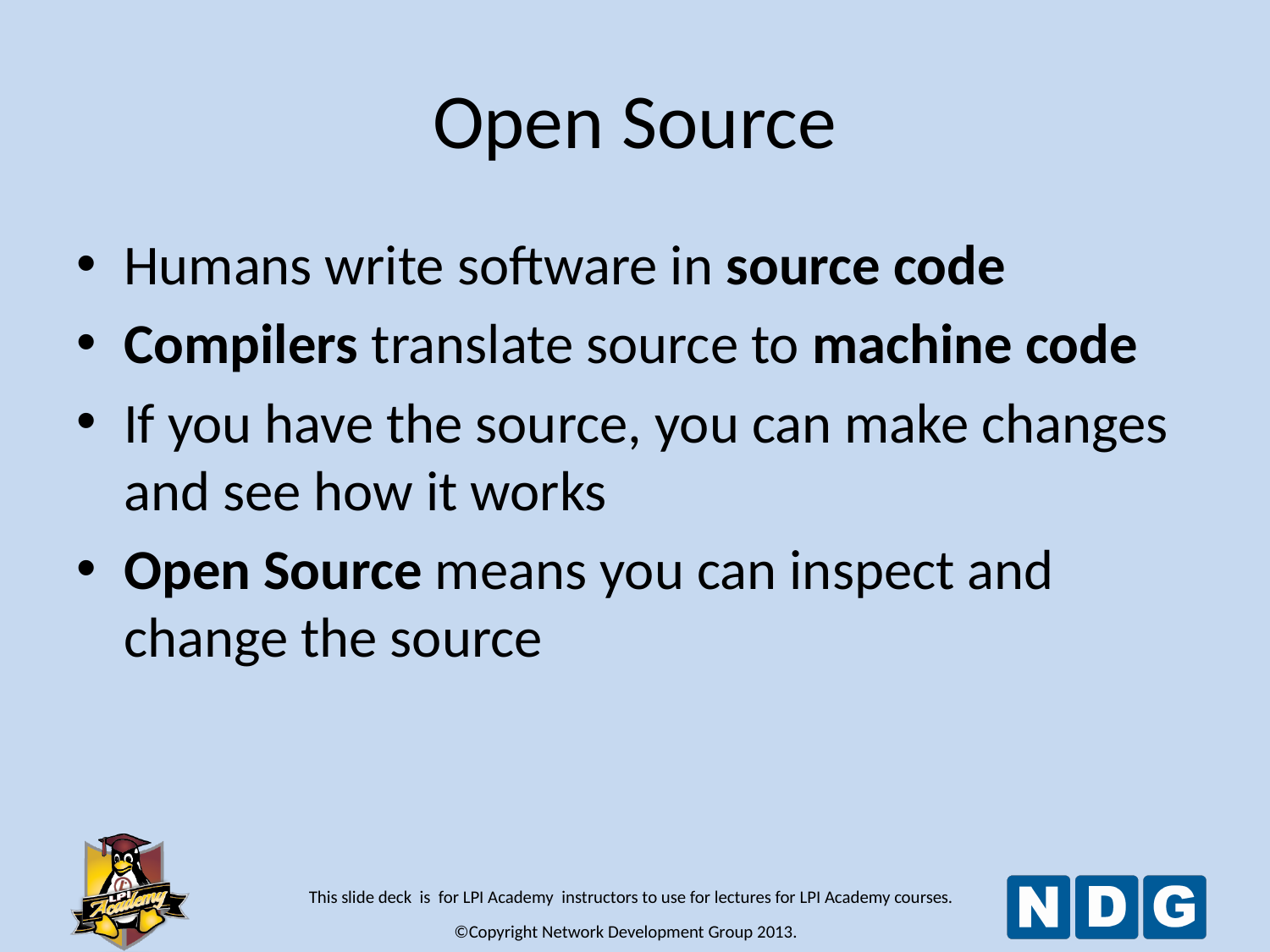

# Open Source
Humans write software in source code
Compilers translate source to machine code
If you have the source, you can make changes and see how it works
Open Source means you can inspect and change the source